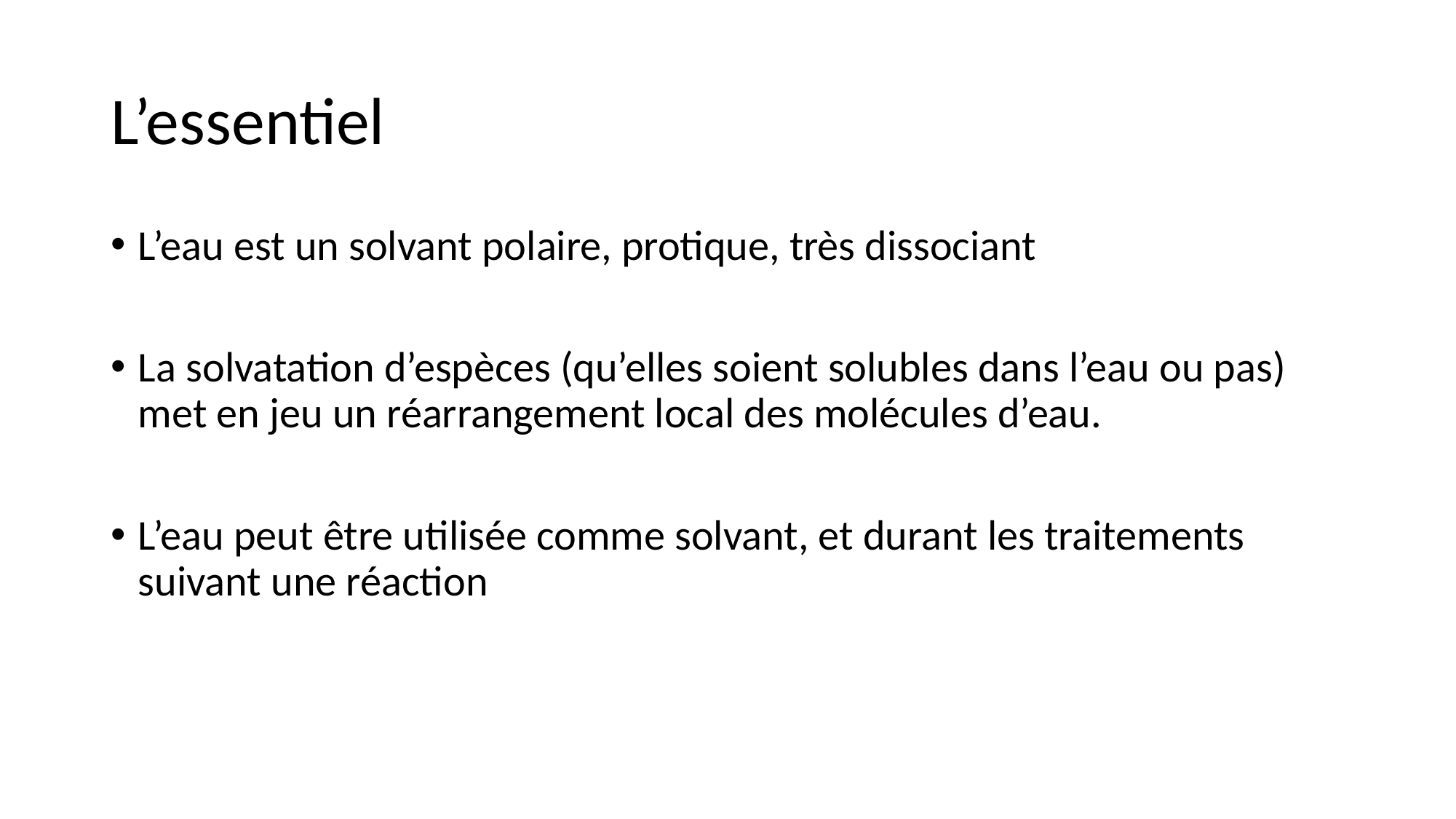

# L’essentiel
L’eau est un solvant polaire, protique, très dissociant

La solvatation d’espèces (qu’elles soient solubles dans l’eau ou pas) met en jeu un réarrangement local des molécules d’eau.

L’eau peut être utilisée comme solvant, et durant les traitements suivant une réaction